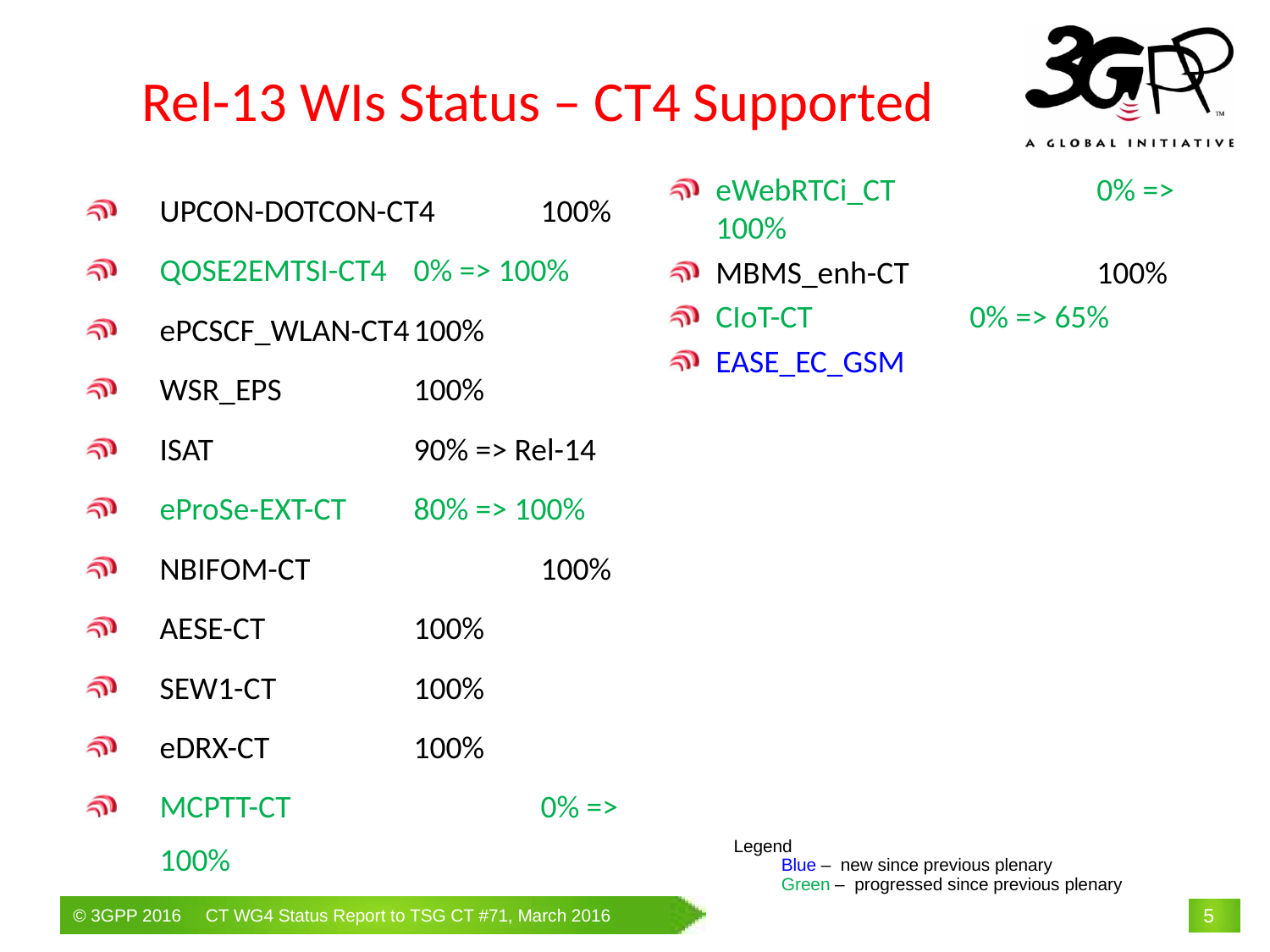

Rel-13 WIs Status – CT4 Supported

eWebRTCi_CT		0% => 100%
MBMS_enh-CT		100%
CIoT-CT		0% => 65%
EASE_EC_GSM

UPCON-DOTCON-CT4	100%
QOSE2EMTSI-CT4	0% => 100%
ePCSCF_WLAN-CT4	100%
WSR_EPS		100%
ISAT		90% => Rel-14
eProSe-EXT-CT	80% => 100%
NBIFOM-CT		100%
AESE-CT		100%
SEW1-CT		100%
eDRX-CT		100%
MCPTT-CT		0% => 100%

Legend
Blue –  new since previous plenary
	Green –  progressed since previous plenary